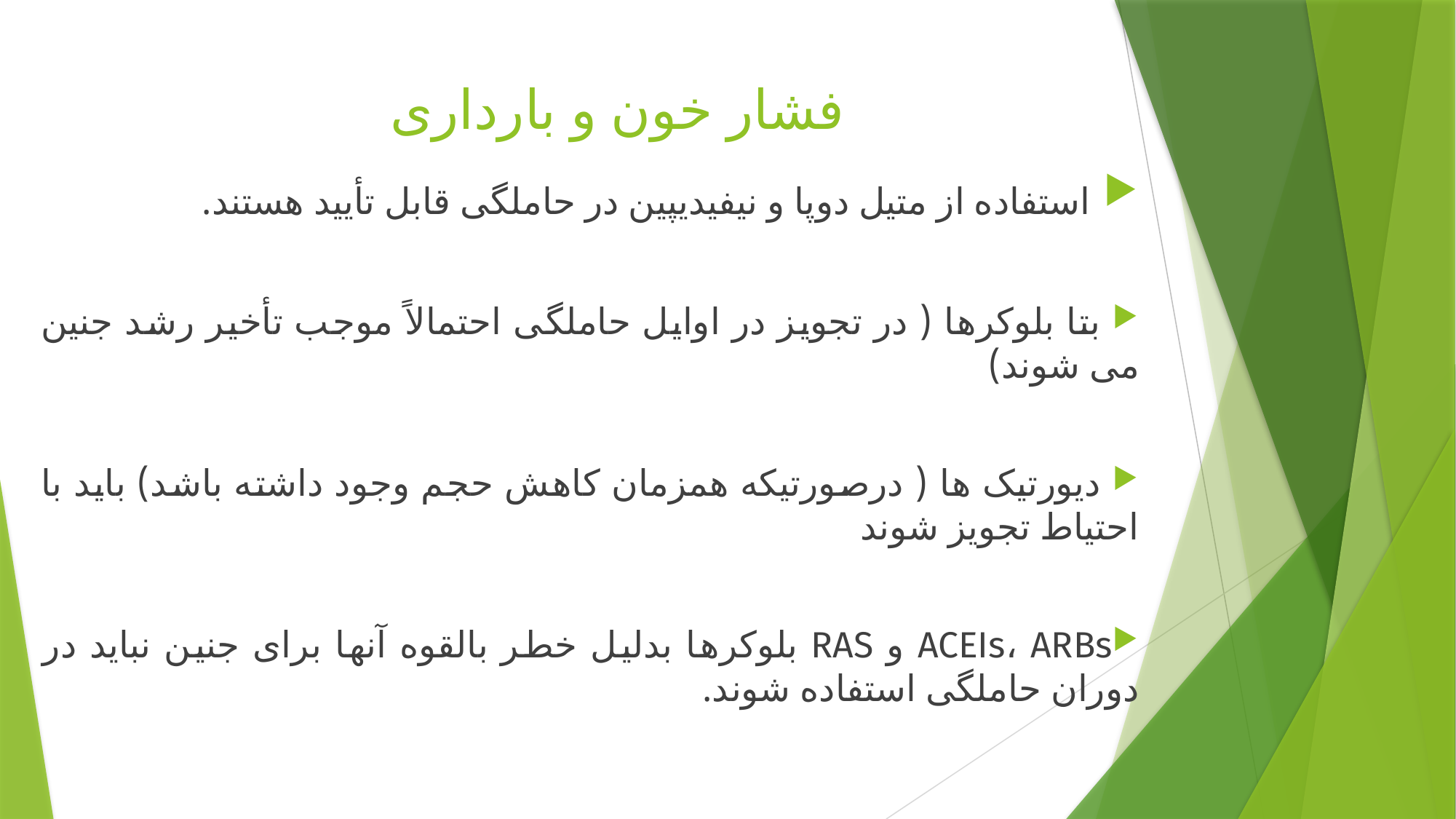

# فشار خون و بارداری
 استفاده از متیل دوپا و نیفیدیپین در حاملگی قابل تأیید هستند.

 بتا بلوکرها ( در تجویز در اوایل حاملگی احتمالاً موجب تأخیر رشد جنین می شوند)

 دیورتیک ها ( درصورتیکه همزمان کاهش حجم وجود داشته باشد) باید با احتیاط تجویز شوند

ACEIs، ARBs و RAS بلوکرها بدلیل خطر بالقوه آنها برای جنین نباید در دوران حاملگی استفاده شوند.